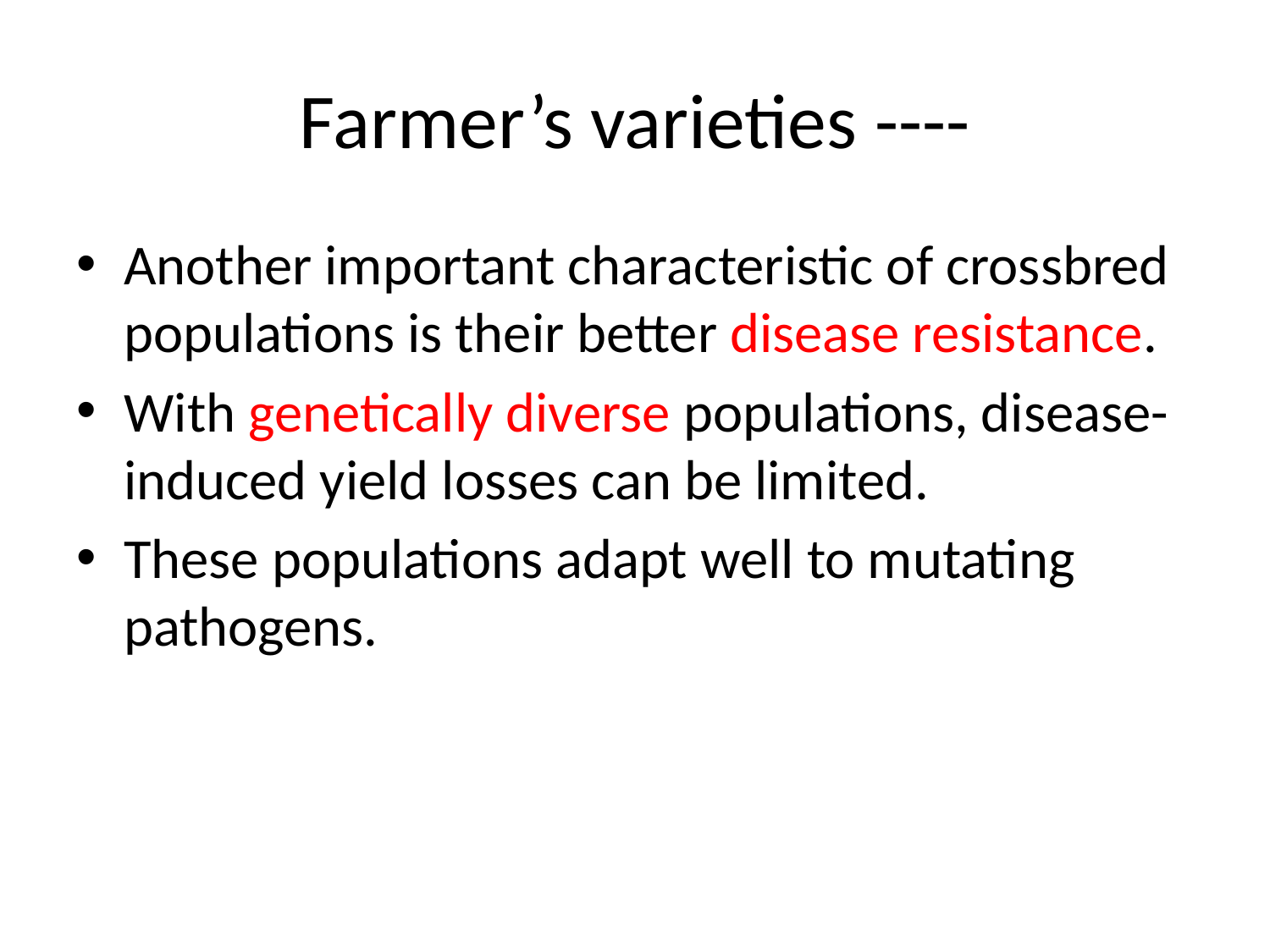

# Farmer’s varieties ----
Another important characteristic of crossbred populations is their better disease resistance.
With genetically diverse populations, disease-induced yield losses can be limited.
These populations adapt well to mutating pathogens.